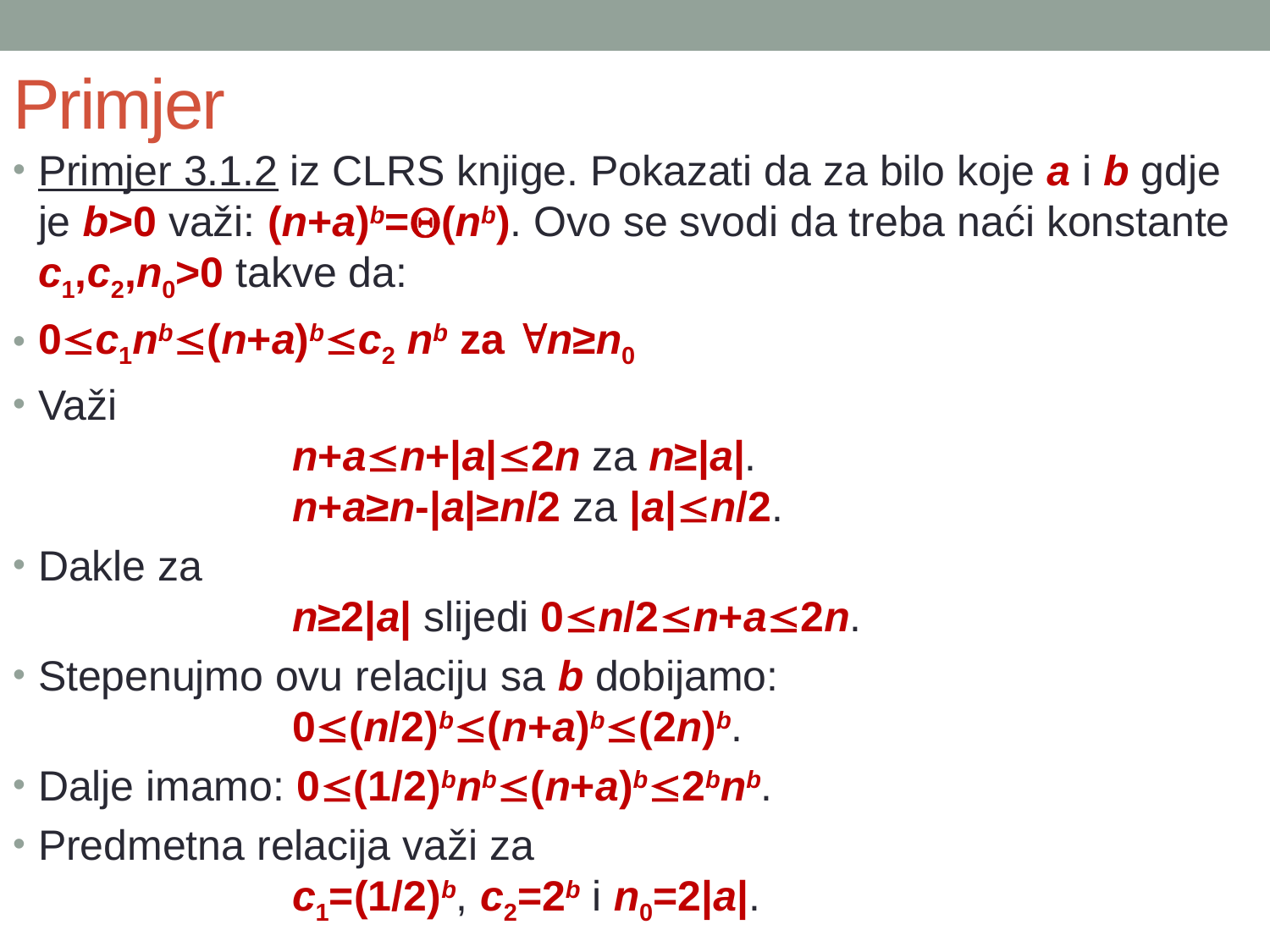

# Primjer
Primjer 3.1.2 iz CLRS knjige. Pokazati da za bilo koje a i b gdje je b>0 važi: (n+a)b=Θ(nb). Ovo se svodi da treba naći konstante c1,c2,n0>0 takve da:
0≤c1nb≤(n+a)b≤c2 nb za ∀n≥n0
Važi
		n+a≤n+|a|≤2n za n≥|a|.
		n+a≥n-|a|≥n/2 za |a|≤n/2.
Dakle za
		n≥2|a| slijedi 0≤n/2≤n+a≤2n.
Stepenujmo ovu relaciju sa b dobijamo:
		0≤(n/2)b≤(n+a)b≤(2n)b.
Dalje imamo: 0≤(1/2)bnb≤(n+a)b≤2bnb.
Predmetna relacija važi za
		c1=(1/2)b, c2=2b i n0=2|a|.